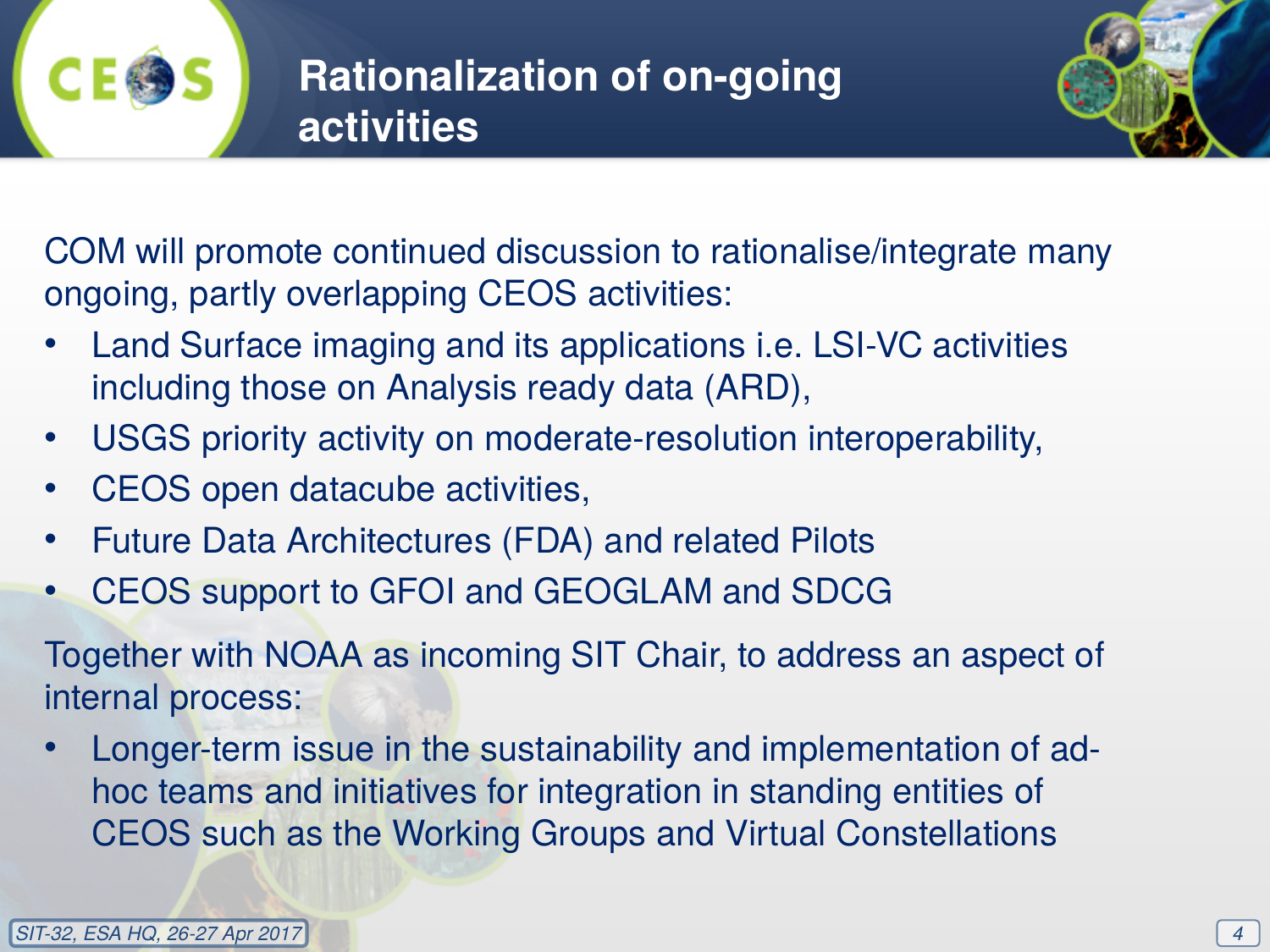

Rationalization of on-going activities

COM will promote continued discussion to rationalise/integrate many ongoing, partly overlapping CEOS activities:
Land Surface imaging and its applications i.e. LSI-VC activities including those on Analysis ready data (ARD),
USGS priority activity on moderate-resolution interoperability,
CEOS open datacube activities,
Future Data Architectures (FDA) and related Pilots
CEOS support to GFOI and GEOGLAM and SDCG
Together with NOAA as incoming SIT Chair, to address an aspect of internal process:
Longer-term issue in the sustainability and implementation of ad-hoc teams and initiatives for integration in standing entities of CEOS such as the Working Groups and Virtual Constellations

4